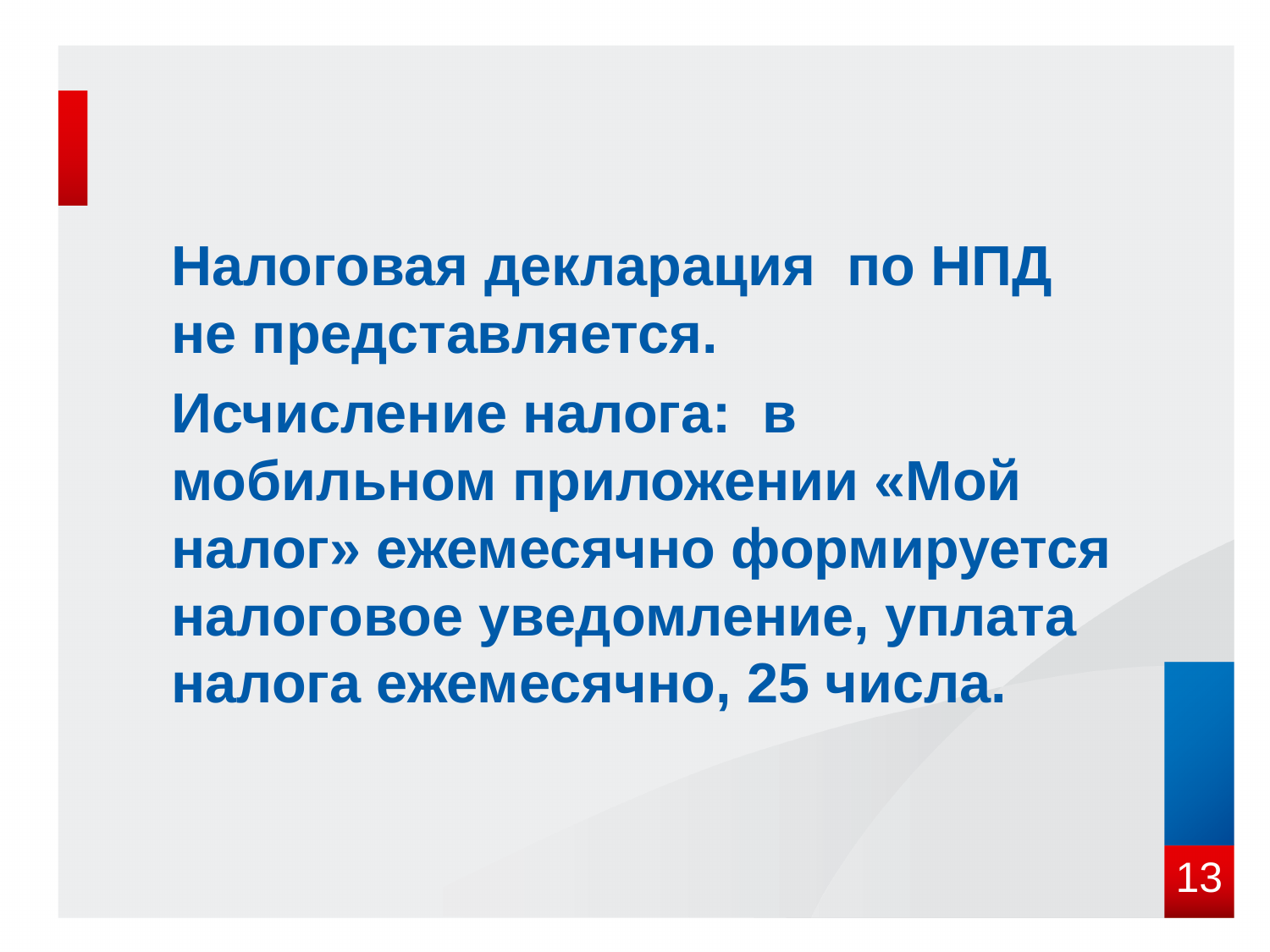

#
Налоговая декларация  по НПД не представляется.
Исчисление налога:  в мобильном приложении «Мой налог» ежемесячно формируется налоговое уведомление, уплата налога ежемесячно, 25 числа.

13